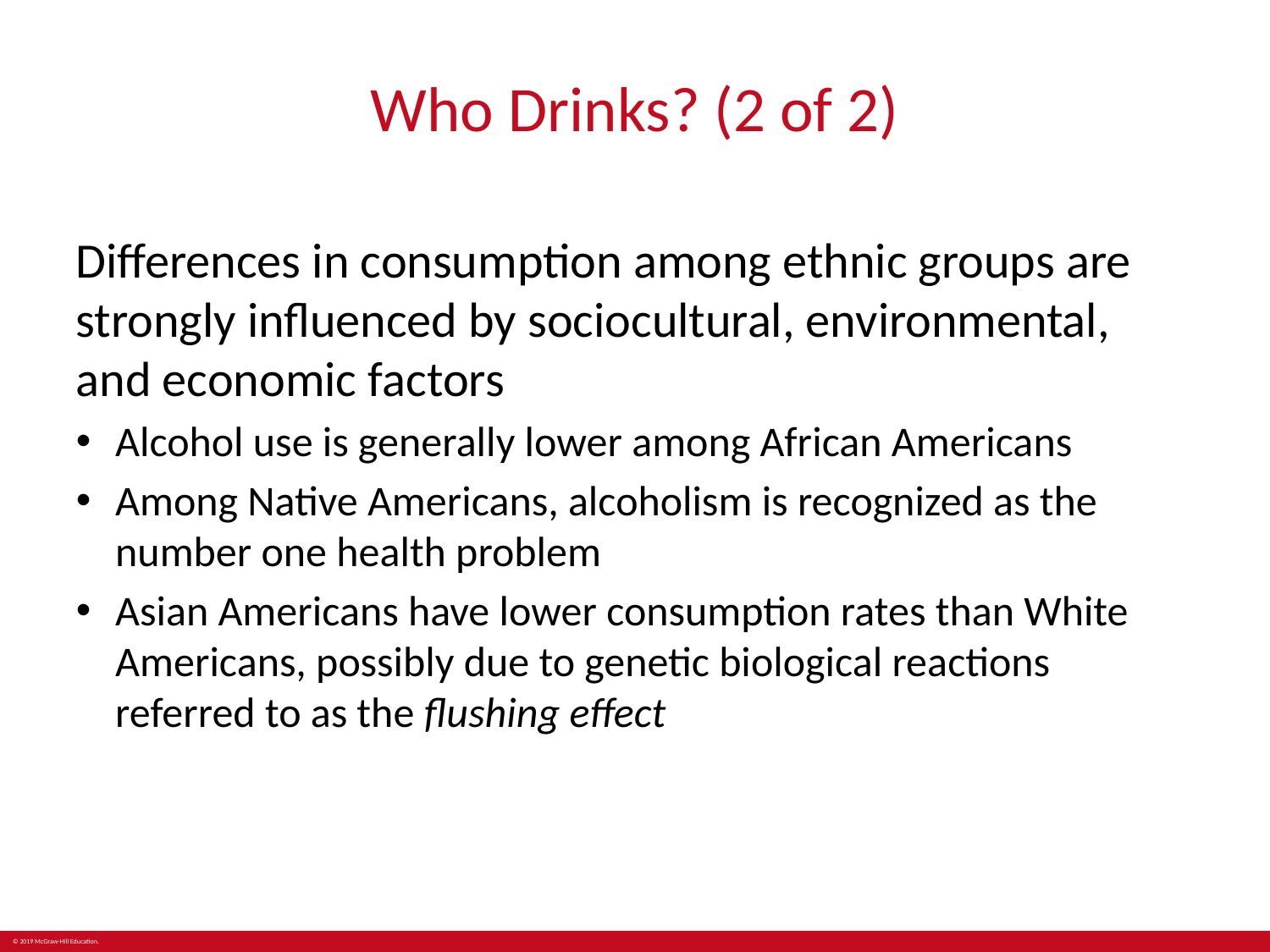

# Who Drinks? (2 of 2)
Differences in consumption among ethnic groups are strongly influenced by sociocultural, environmental, and economic factors
Alcohol use is generally lower among African Americans
Among Native Americans, alcoholism is recognized as the number one health problem
Asian Americans have lower consumption rates than White Americans, possibly due to genetic biological reactions referred to as the flushing effect